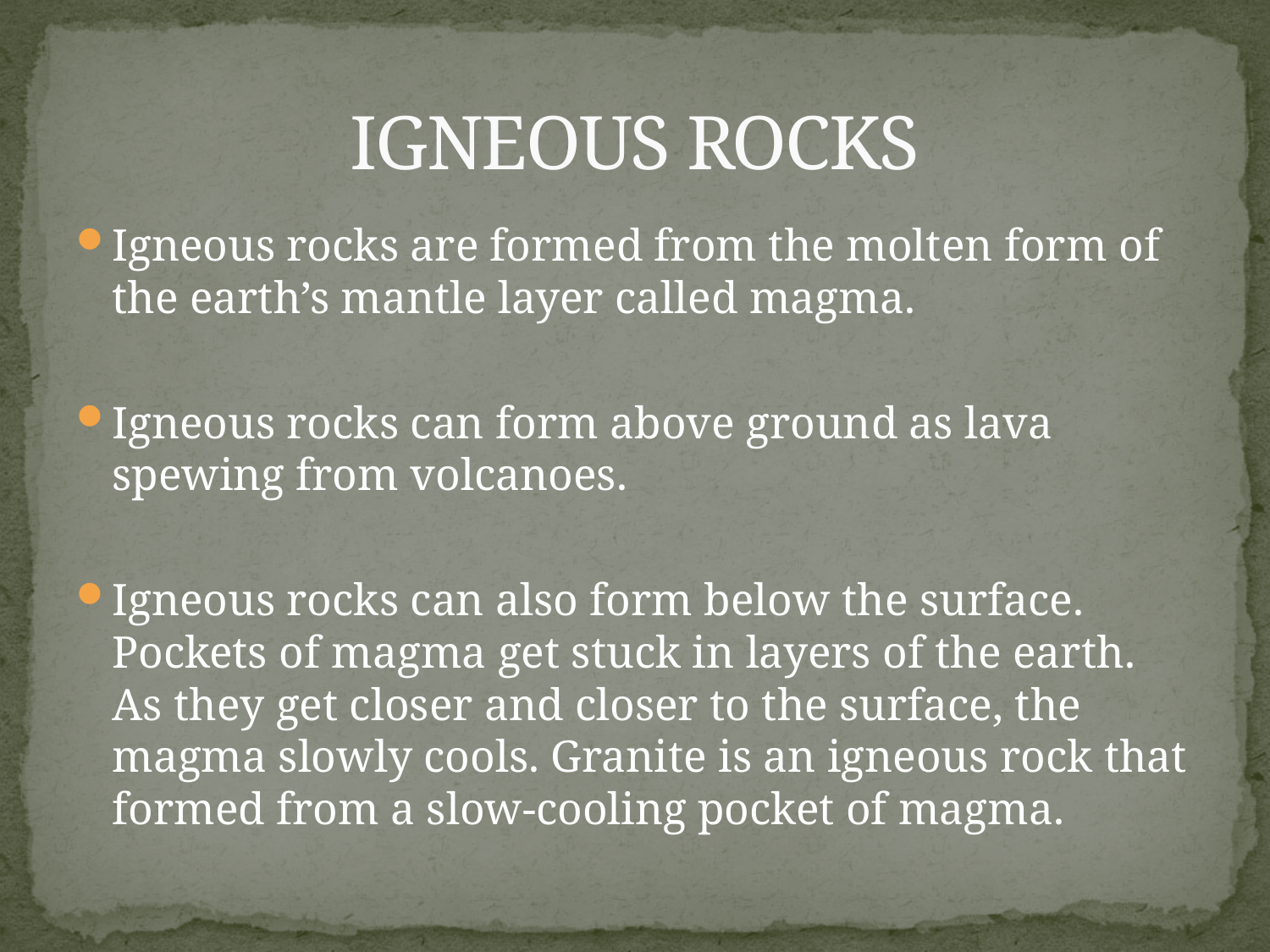

# IGNEOUS ROCKS
Igneous rocks are formed from the molten form of the earth’s mantle layer called magma.

Igneous rocks can form above ground as lava spewing from volcanoes.

Igneous rocks can also form below the surface. Pockets of magma get stuck in layers of the earth. As they get closer and closer to the surface, the magma slowly cools. Granite is an igneous rock that formed from a slow-cooling pocket of magma.